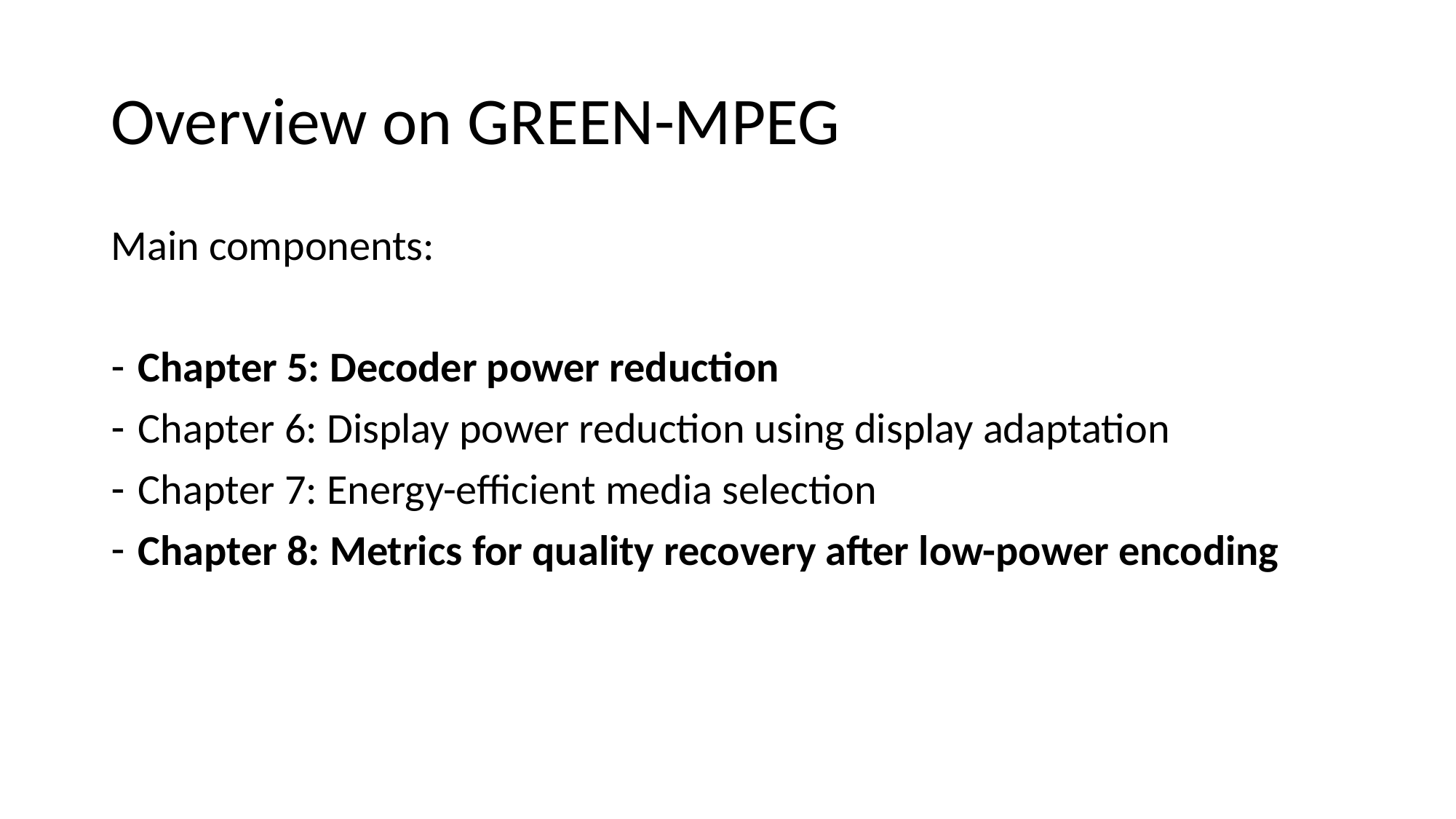

# Overview on GREEN-MPEG
Main components:

Chapter 5: Decoder power reduction
Chapter 6: Display power reduction using display adaptation
Chapter 7: Energy-efficient media selection
Chapter 8: Metrics for quality recovery after low-power encoding